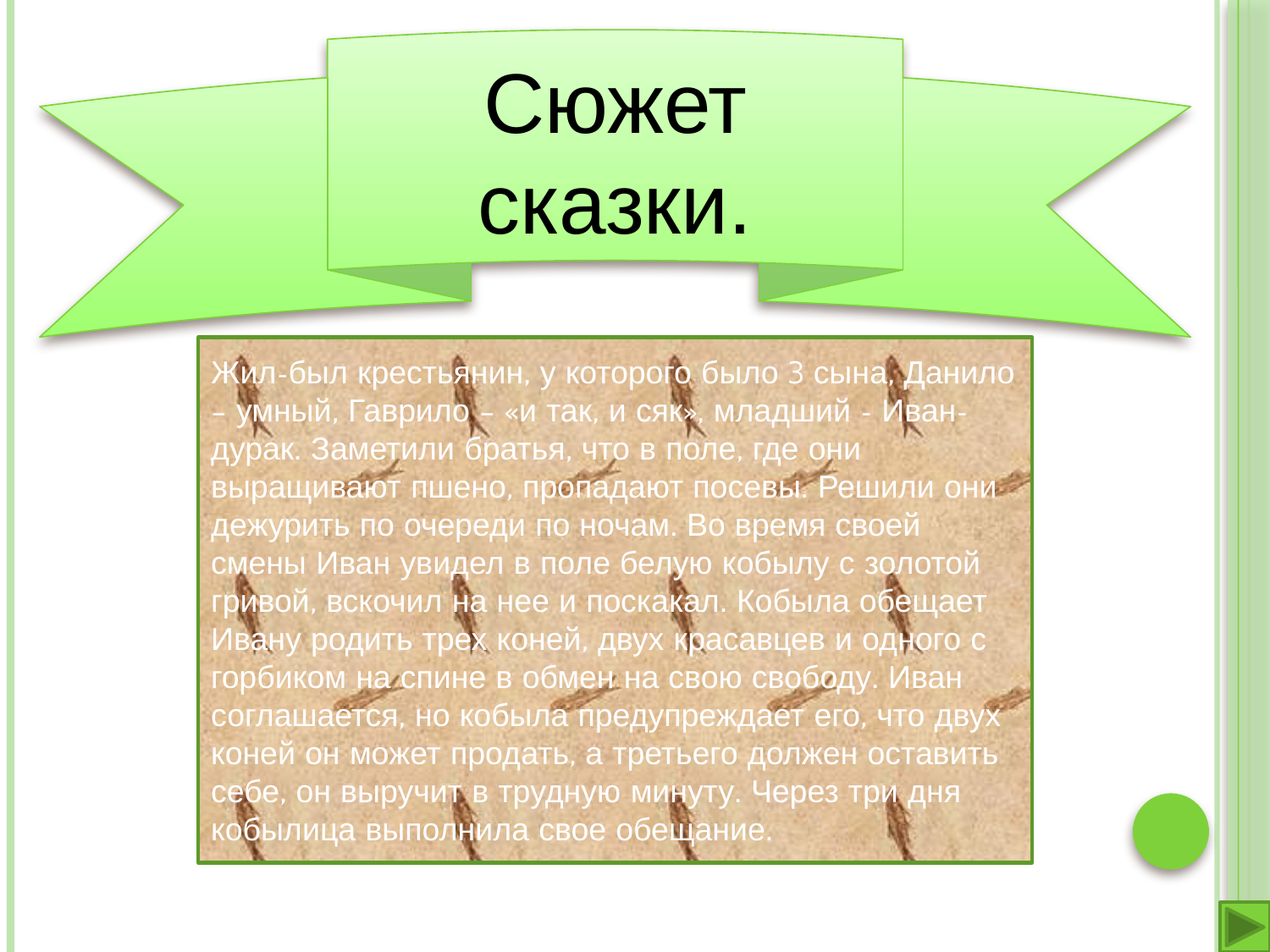

Сюжет сказки.
Жил-был крестьянин, у которого было 3 сына, Данило – умный, Гаврило – «и так, и сяк», младший - Иван-дурак. Заметили братья, что в поле, где они выращивают пшено, пропадают посевы. Решили они дежурить по очереди по ночам. Во время своей смены Иван увидел в поле белую кобылу с золотой гривой, вскочил на нее и поскакал. Кобыла обещает Ивану родить трех коней, двух красавцев и одного с горбиком на спине в обмен на свою свободу. Иван соглашается, но кобыла предупреждает его, что двух коней он может продать, а третьего должен оставить себе, он выручит в трудную минуту. Через три дня кобылица выполнила свое обещание.